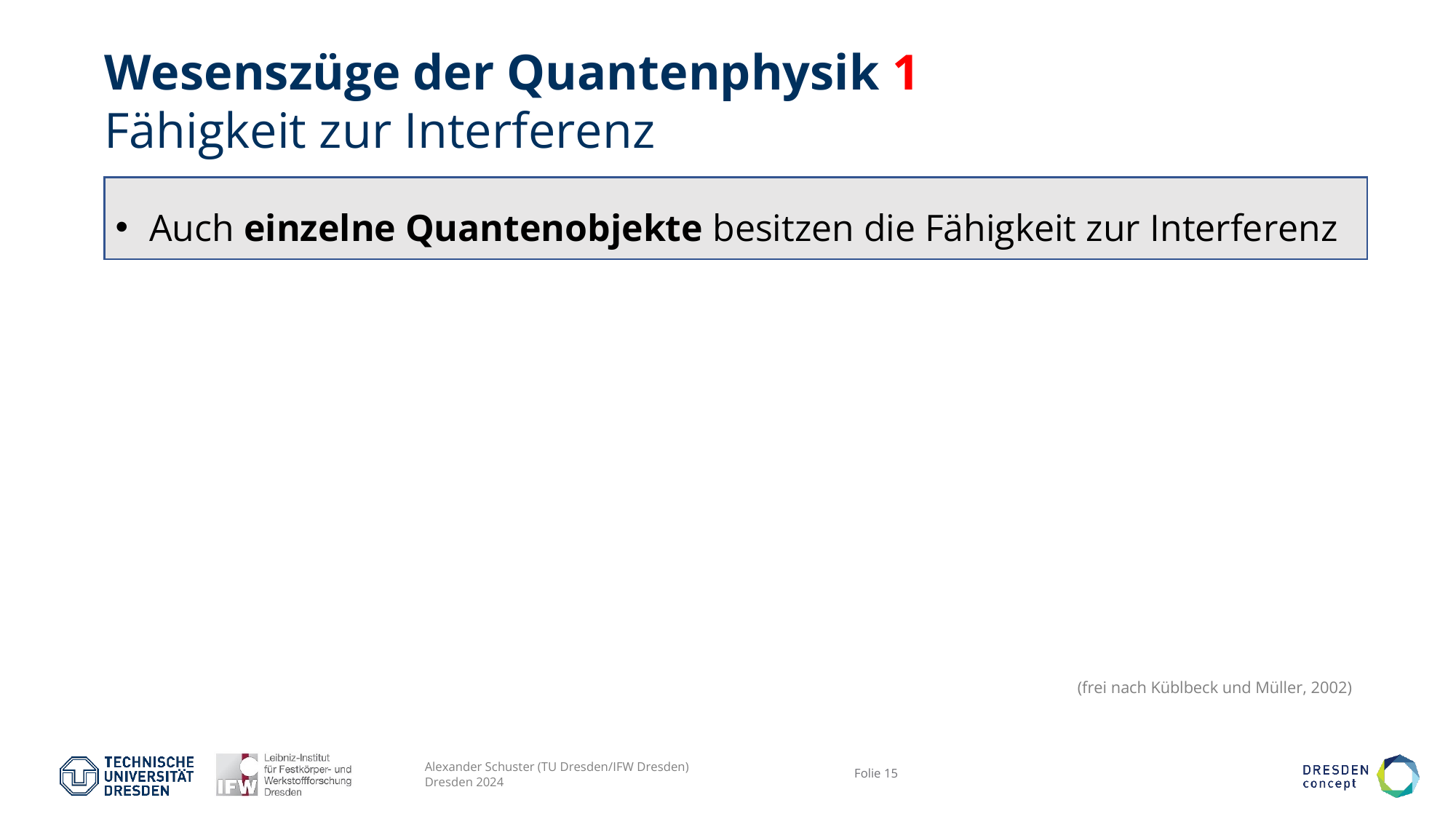

# Wesenszüge der Quantenphysik 1 Fähigkeit zur Interferenz

Auch einzelne Quantenobjekte besitzen die Fähigkeit zur Interferenz
(frei nach Küblbeck und Müller, 2002)